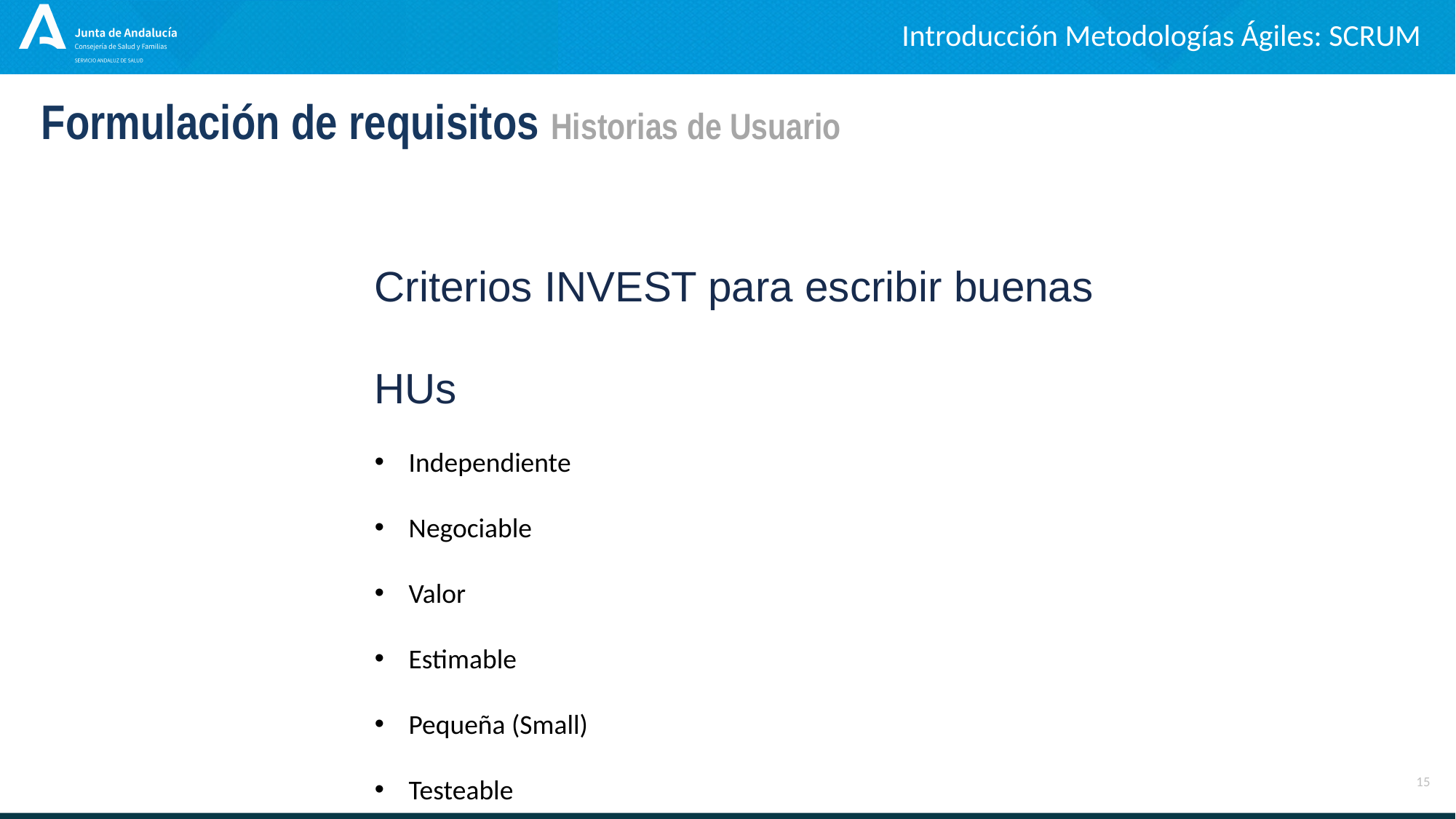

Introducción Metodologías Ágiles: SCRUM

Formulación de requisitos Historias de Usuario

Criterios INVEST para escribir buenas HUs
Independiente
Negociable
Valor
Estimable
Pequeña (Small)
Testeable
15